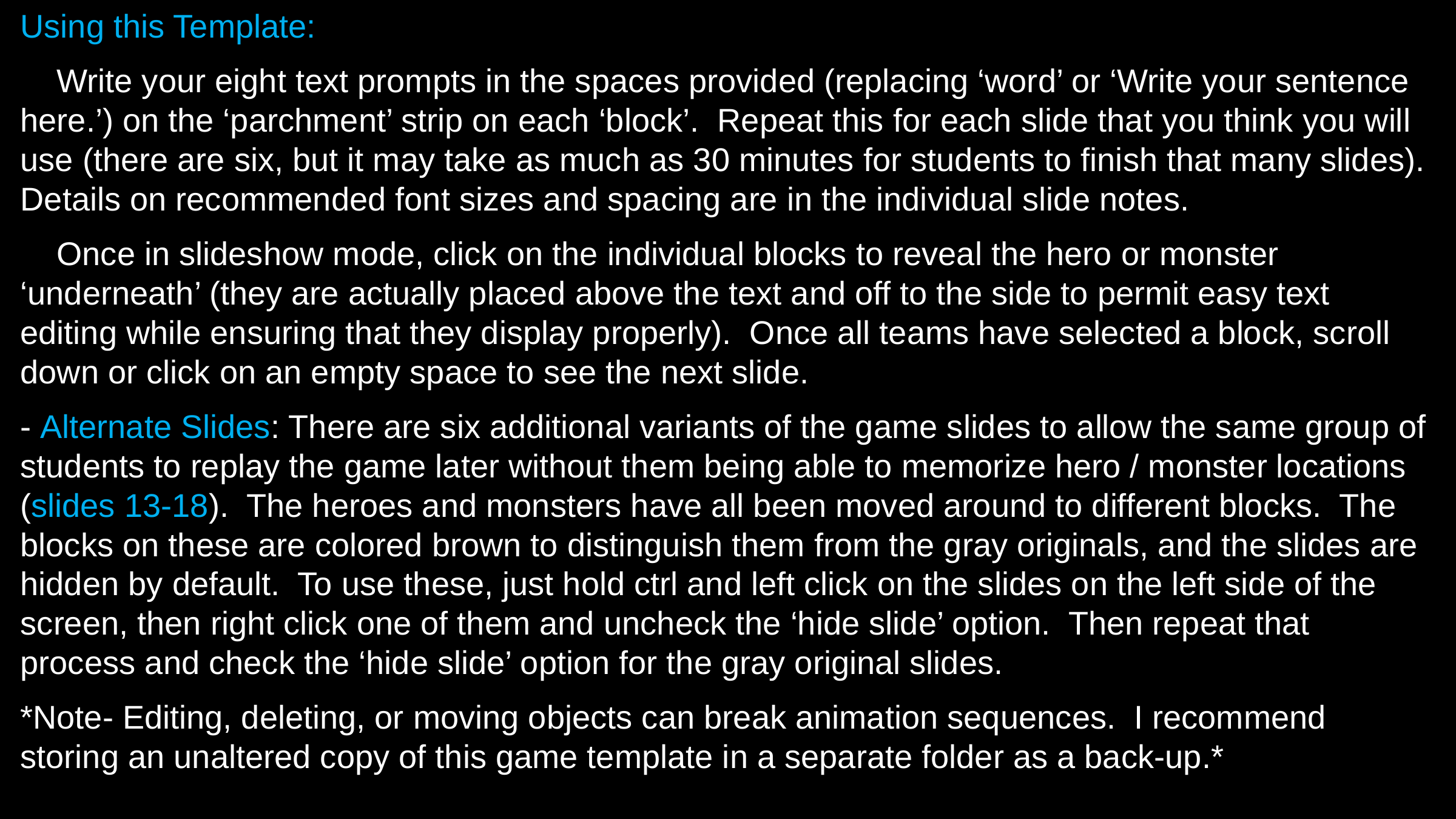

Using this Template:
    Write your eight text prompts in the spaces provided (replacing ‘word’ or ‘Write your sentence here.’) on the ‘parchment’ strip on each ‘block’.  Repeat this for each slide that you think you will use (there are six, but it may take as much as 30 minutes for students to finish that many slides).  Details on recommended font sizes and spacing are in the individual slide notes.
    Once in slideshow mode, click on the individual blocks to reveal the hero or monster ‘underneath’ (they are actually placed above the text and off to the side to permit easy text editing while ensuring that they display properly).  Once all teams have selected a block, scroll down or click on an empty space to see the next slide.
- Alternate Slides: There are six additional variants of the game slides to allow the same group of students to replay the game later without them being able to memorize hero / monster locations (slides 13-18).  The heroes and monsters have all been moved around to different blocks.  The blocks on these are colored brown to distinguish them from the gray originals, and the slides are hidden by default.  To use these, just hold ctrl and left click on the slides on the left side of the screen, then right click one of them and uncheck the ‘hide slide’ option.  Then repeat that process and check the ‘hide slide’ option for the gray original slides.
*Note- Editing, deleting, or moving objects can break animation sequences.  I recommend storing an unaltered copy of this game template in a separate folder as a back-up.*